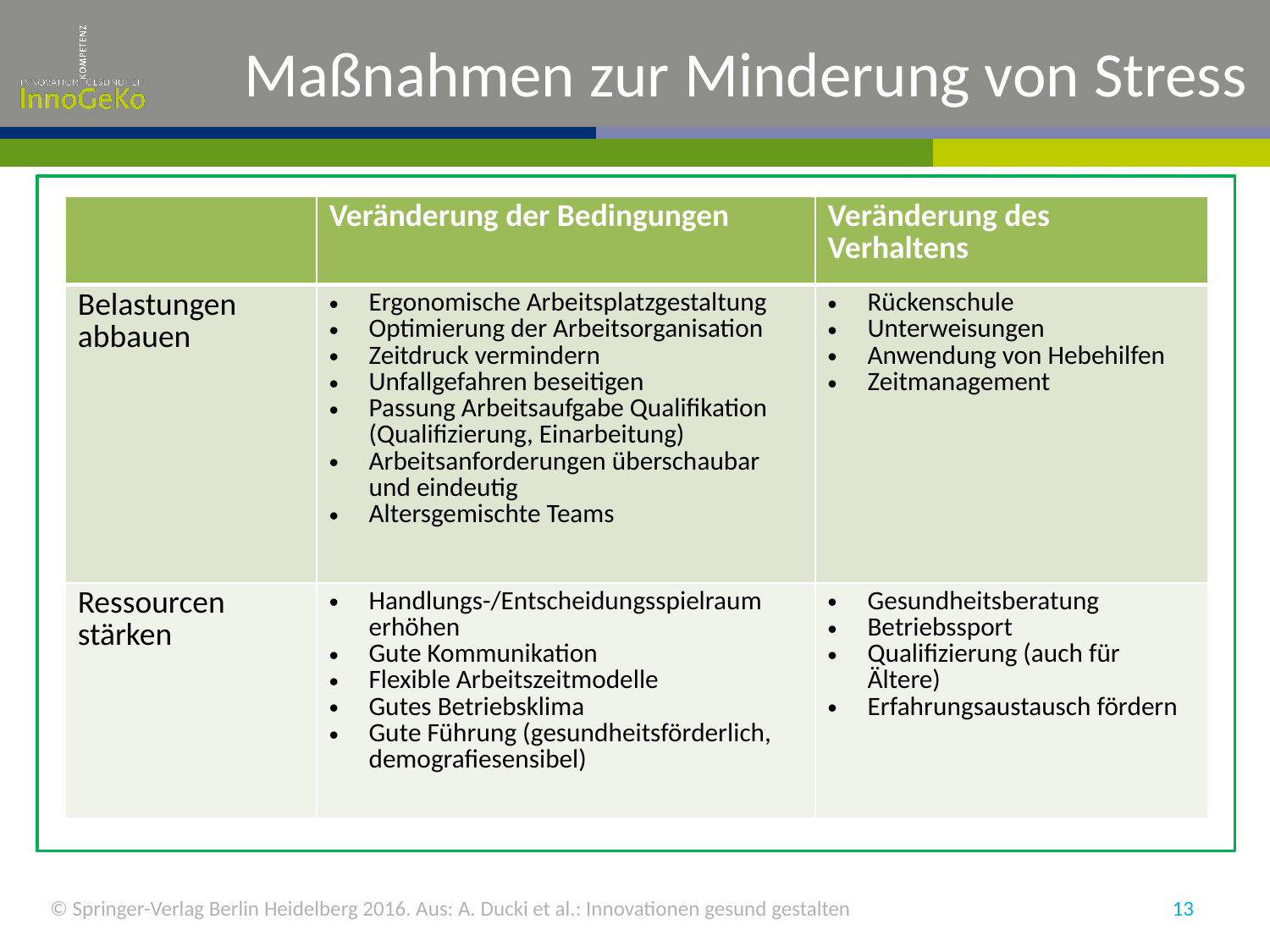

# Maßnahmen zur Minderung von Stress
|  | Veränderung der Bedingungen | Veränderung des Verhaltens |
| --- | --- | --- |
| Belastungen abbauen | Ergonomische Arbeitsplatzgestaltung Optimierung der Arbeitsorganisation Zeitdruck vermindern Unfallgefahren beseitigen Passung Arbeitsaufgabe Qualifikation (Qualifizierung, Einarbeitung) Arbeitsanforderungen überschaubar und eindeutig Altersgemischte Teams | Rückenschule Unterweisungen Anwendung von Hebehilfen Zeitmanagement |
| Ressourcen stärken | Handlungs-/Entscheidungsspielraum erhöhen Gute Kommunikation Flexible Arbeitszeitmodelle Gutes Betriebsklima Gute Führung (gesundheitsförderlich, demografiesensibel) | Gesundheitsberatung Betriebssport Qualifizierung (auch für Ältere) Erfahrungsaustausch fördern |

© Springer-Verlag Berlin Heidelberg 2016. Aus: A. Ducki et al.: Innovationen gesund gestalten

13